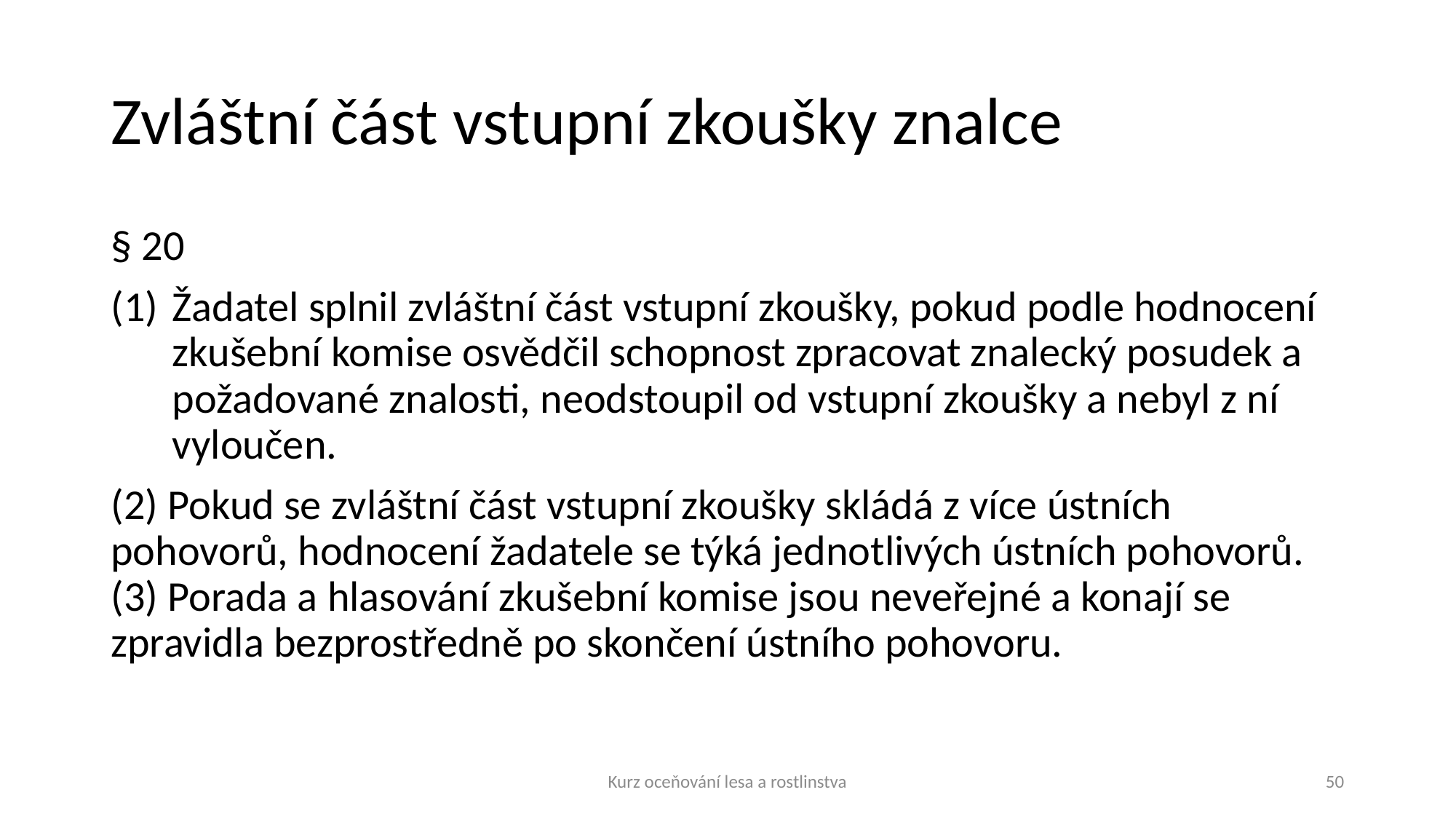

# Zvláštní část vstupní zkoušky znalce
§ 20
Žadatel splnil zvláštní část vstupní zkoušky, pokud podle hodnocení zkušební komise osvědčil schopnost zpracovat znalecký posudek a požadované znalosti, neodstoupil od vstupní zkoušky a nebyl z ní vyloučen.
(2) Pokud se zvláštní část vstupní zkoušky skládá z více ústních pohovorů, hodnocení žadatele se týká jednotlivých ústních pohovorů. (3) Porada a hlasování zkušební komise jsou neveřejné a konají se zpravidla bezprostředně po skončení ústního pohovoru.
Kurz oceňování lesa a rostlinstva
50